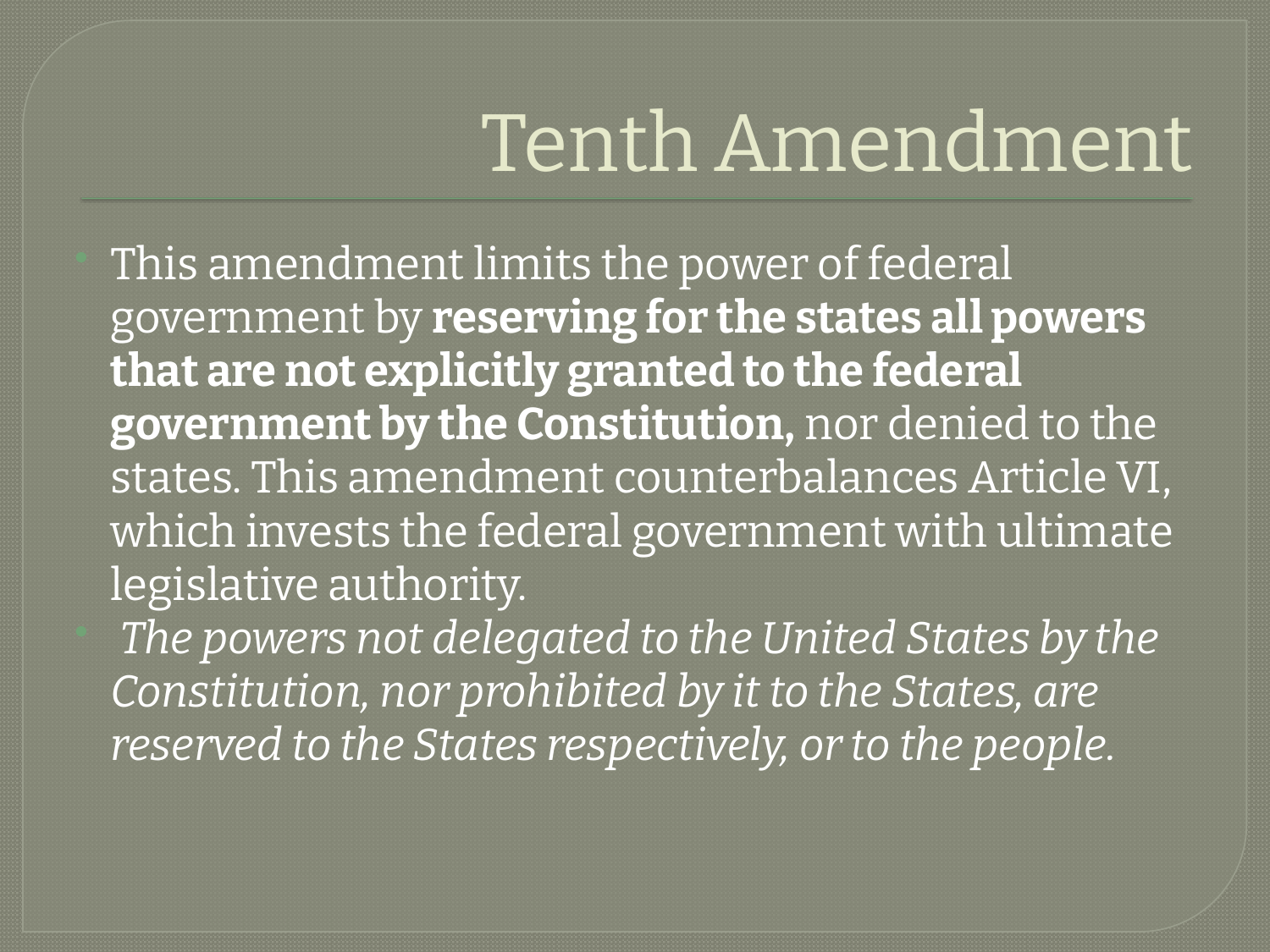

# Tenth Amendment
This amendment limits the power of federal government by reserving for the states all powers that are not explicitly granted to the federal government by the Constitution, nor denied to the states. This amendment counterbalances Article VI, which invests the federal government with ultimate legislative authority.
 The powers not delegated to the United States by the Constitution, nor prohibited by it to the States, are reserved to the States respectively, or to the people.